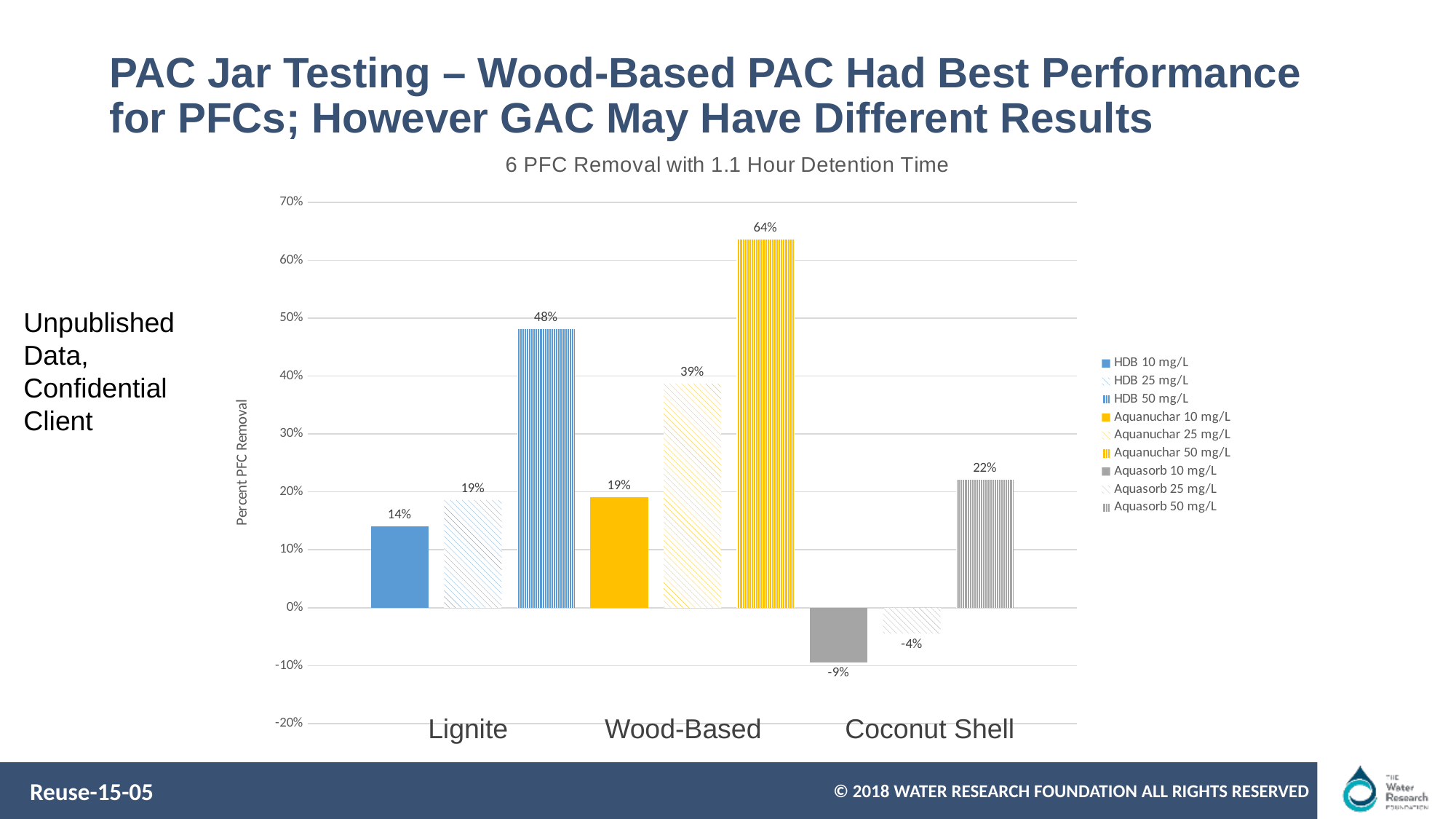

# PAC Jar Testing – Wood-Based PAC Had Best Performance for PFCs; However GAC May Have Different Results

### Chart: 6 PFC Removal with 1.1 Hour Detention Time

| Category |  |  |  |  |  |  |  |  |  |
|---|---|---|---|---|---|---|---|---|---|
Unpublished Data, Confidential Client
Lignite
Wood-Based
Coconut Shell